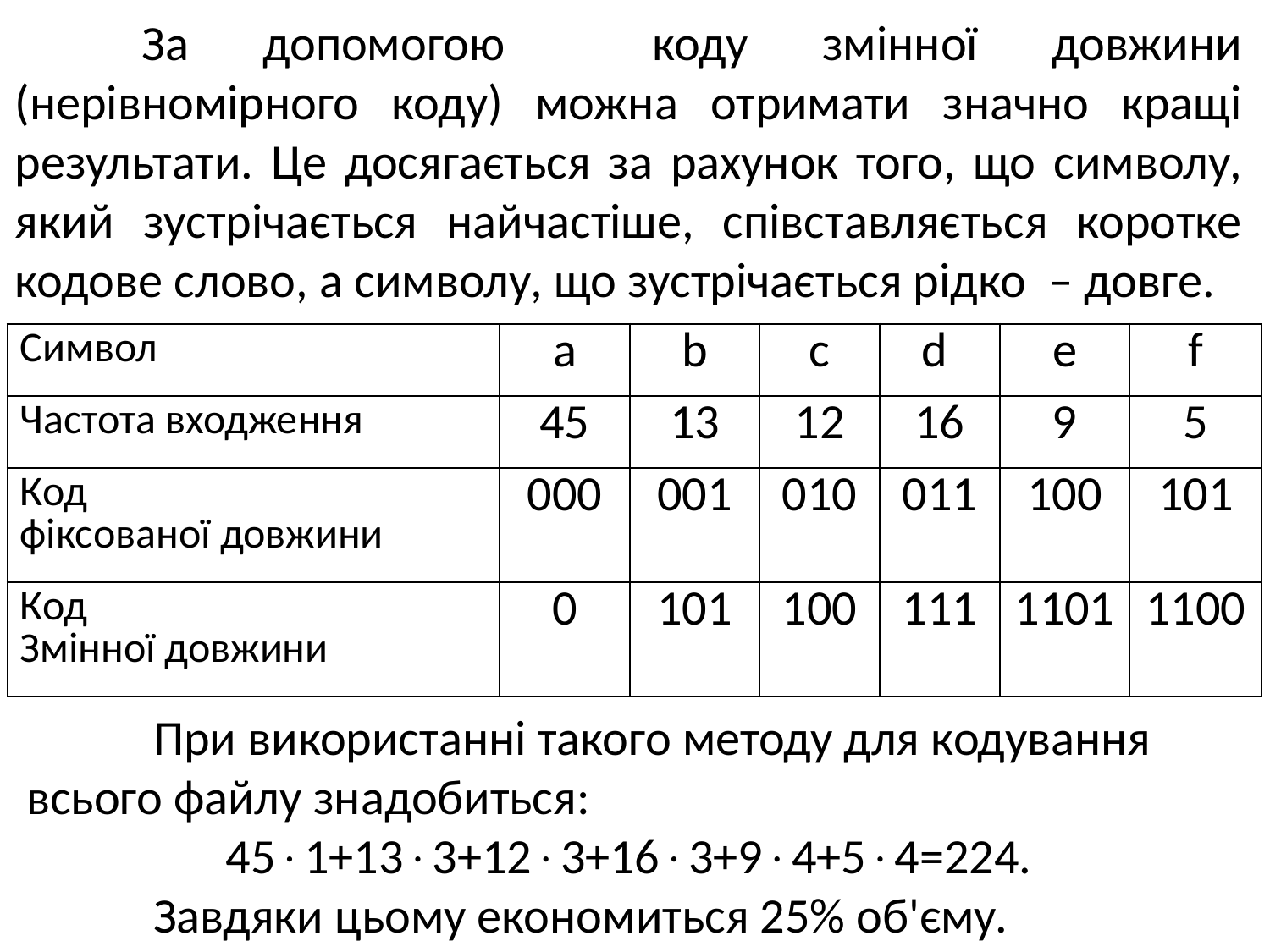

За допомогою  коду змінної довжини (нерівномірного коду) можна отримати значно кращі результати. Це досягається за рахунок того, що символу, який зустрічається найчастіше, співставляється коротке кодове слово, а символу, що зустрічається рідко  – довге.
| Символ | a | b | c | d | e | f |
| --- | --- | --- | --- | --- | --- | --- |
| Частота входження | 45 | 13 | 12 | 16 | 9 | 5 |
| Код фіксованої довжини | 000 | 001 | 010 | 011 | 100 | 101 |
| Код Змінної довжини | 0 | 101 | 100 | 111 | 1101 | 1100 |
	При використанні такого методу для кодування всього файлу знадобиться:
45⋅1+13⋅3+12⋅3+16⋅3+9⋅4+5⋅4=224.
	Завдяки цьому економиться 25% об'єму.